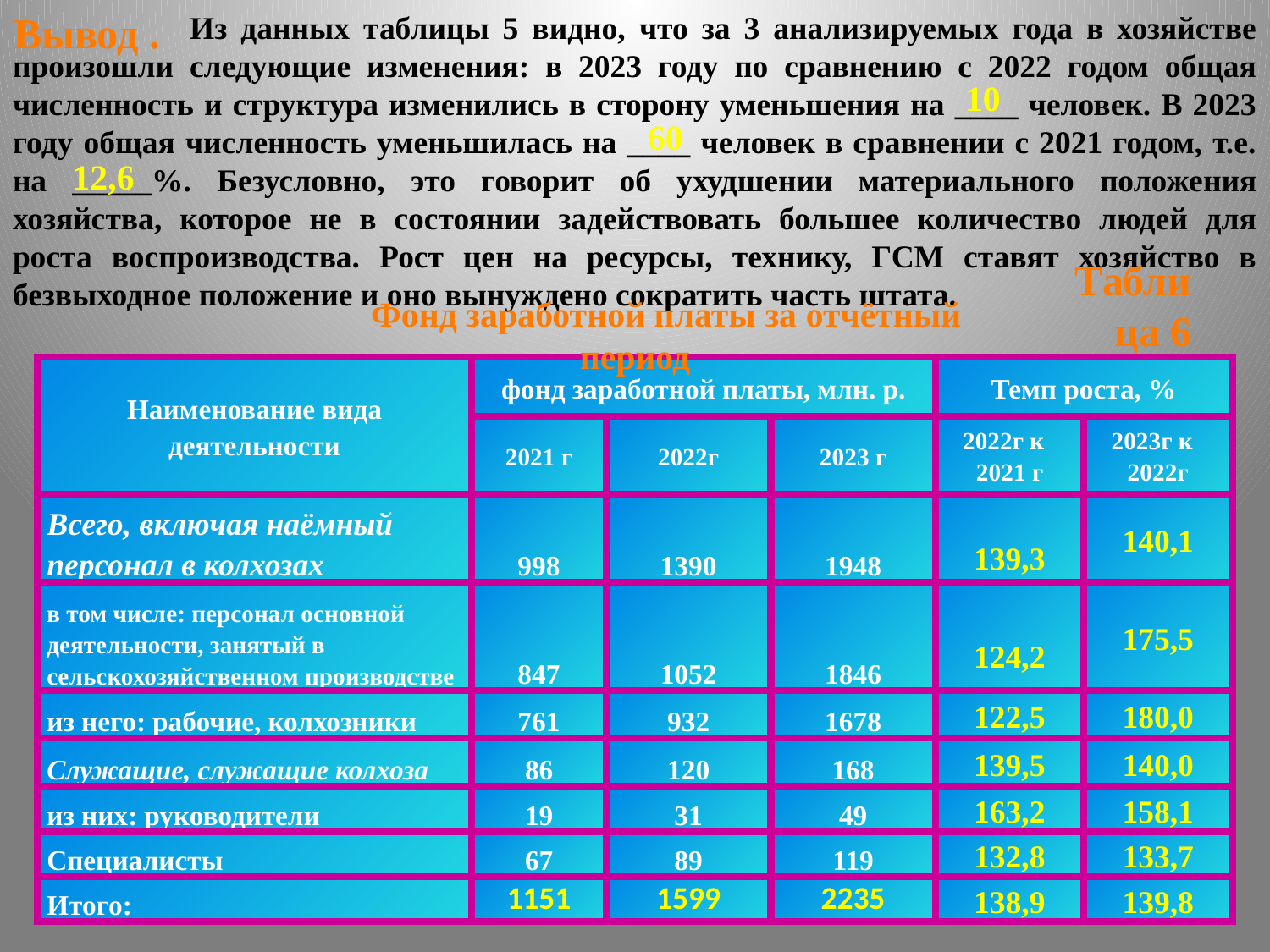

Вывод .
	    Из данных таблицы 5 видно, что за 3 анализируемых года в хозяйстве произошли следующие изменения: в 2023 году по сравнению с 2022 годом общая численность и структура изменились в сторону уменьшения на ____ человек. В 2023 году общая численность уменьшилась на ____ человек в сравнении с 2021 годом, т.е. на _____%. Безусловно, это говорит об ухудшении материального положения хозяйства, которое не в состоянии задействовать большее количество людей для роста воспроизводства. Рост цен на ресурсы, технику, ГСМ ставят хозяйство в безвыходное положение и оно вынуждено сократить часть штата.
10
60
12,6
Таблица 6
Фонд заработной платы за отчётный период
| Наименование вида деятельности | фонд заработной платы, млн. р. |  |  | Темп роста, % |  |
| --- | --- | --- | --- | --- | --- |
|  | 2021 г | 2022г | 2023 г | 2022г к 2021 г | 2023г к 2022г |
| Всего, включая наёмный персонал в колхозах | 998 | 1390 | 1948 | 139,3 | 140,1 |
| в том числе: персонал основной деятельности, занятый в сельскохозяйственном производстве | 847 | 1052 | 1846 | 124,2 | 175,5 |
| из него: рабочие, колхозники | 761 | 932 | 1678 | 122,5 | 180,0 |
| Служащие, служащие колхоза | 86 | 120 | 168 | 139,5 | 140,0 |
| из них: руководители | 19 | 31 | 49 | 163,2 | 158,1 |
| Специалисты | 67 | 89 | 119 | 132,8 | 133,7 |
| Итого: | 1151 | 1599 | 2235 | 138,9 | 139,8 |